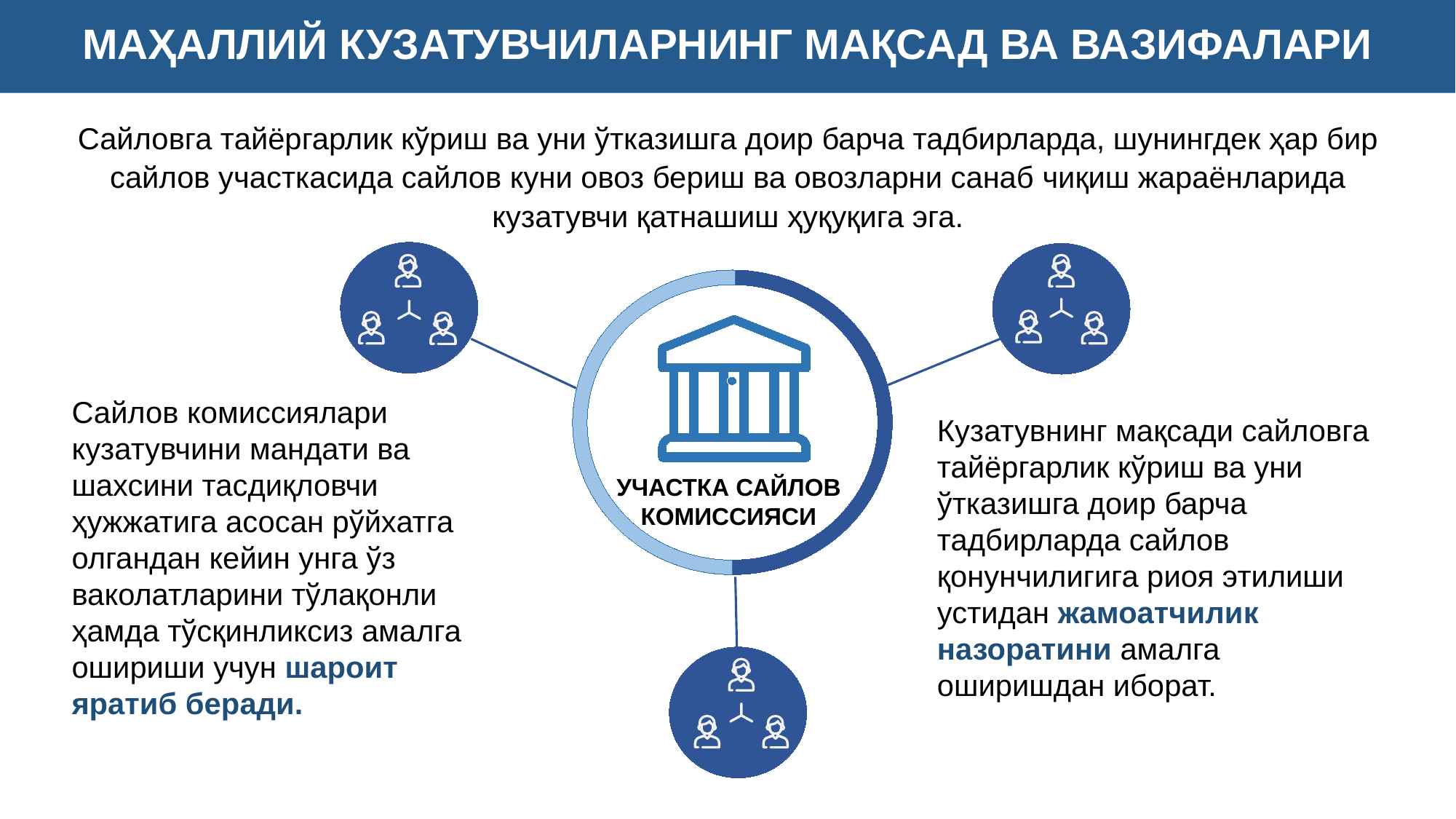

МАҲАЛЛИЙ КУЗАТУВЧИЛАРНИНГ МАҚСАД ВА ВАЗИФАЛАРИ

Сайловга тайёргарлик кўриш ва уни ўтказишга доир барча тадбирларда, шунингдек ҳар бир сайлов участкасида сайлов куни овоз бериш ва овозларни санаб чиқиш жараёнларида кузатувчи қатнашиш ҳуқуқига эга.

УЧАСТКА САЙЛОВ
КОМИССИЯСИ

Сайлов комиссиялари кузатувчини мандати ва шахсини тасдиқловчи ҳужжатига асосан рўйхатга олгандан кейин унга ўз ваколатларини тўлақонли ҳамда тўсқинликсиз амалга ошириши учун шароит яратиб беради.
Кузатувнинг мақсади сайловга тайёргарлик кўриш ва уни ўтказишга доир барча тадбирларда сайлов қонунчилигига риоя этилиши устидан жамоатчилик назоратини амалга оширишдан иборат.